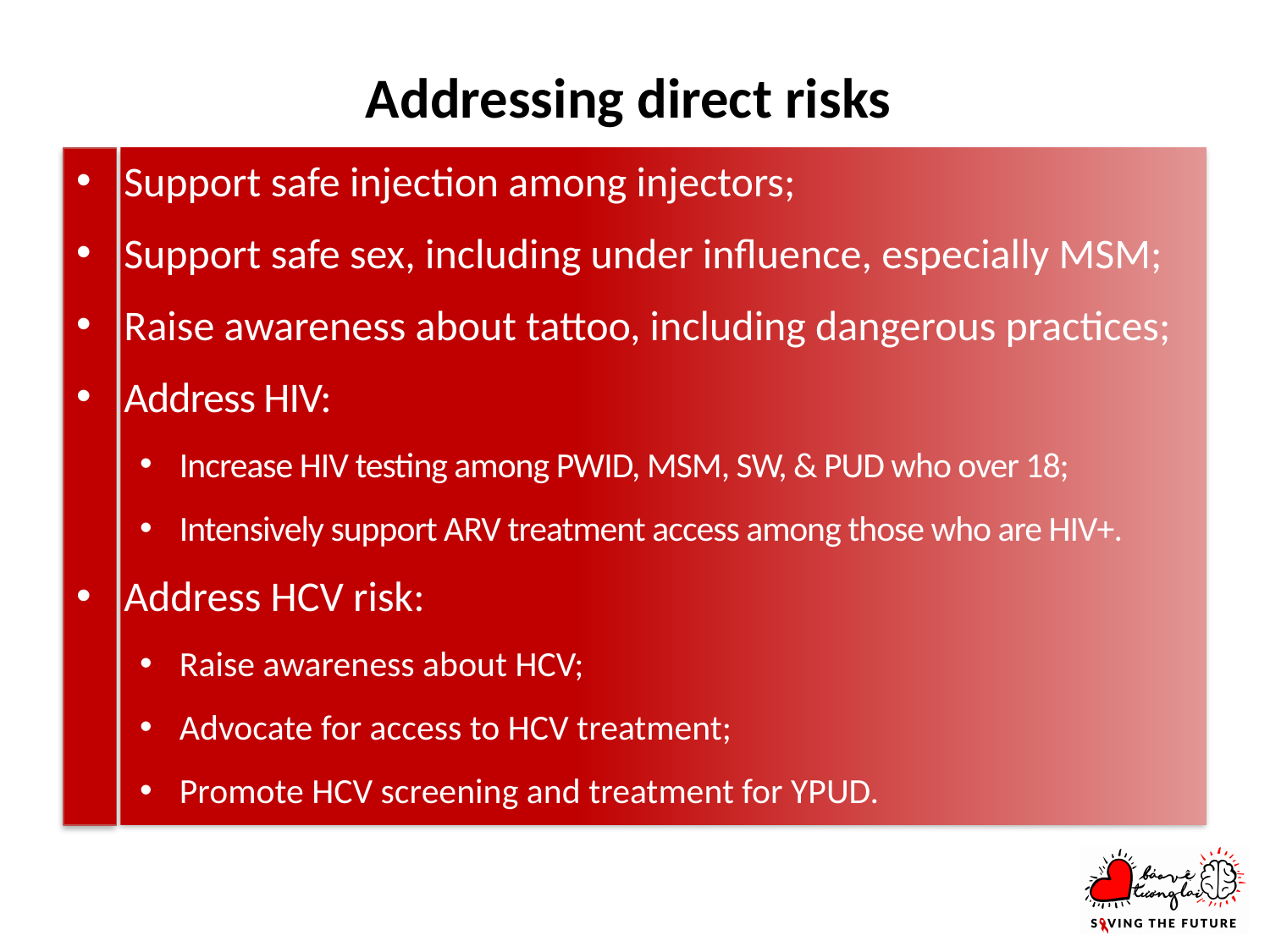

# Addressing direct risks

Support safe injection among injectors;
Support safe sex, including under influence, especially MSM;
Raise awareness about tattoo, including dangerous practices;
Address HIV:
Increase HIV testing among PWID, MSM, SW, & PUD who over 18;
Intensively support ARV treatment access among those who are HIV+.
Address HCV risk:
Raise awareness about HCV;
Advocate for access to HCV treatment;
Promote HCV screening and treatment for YPUD.

21